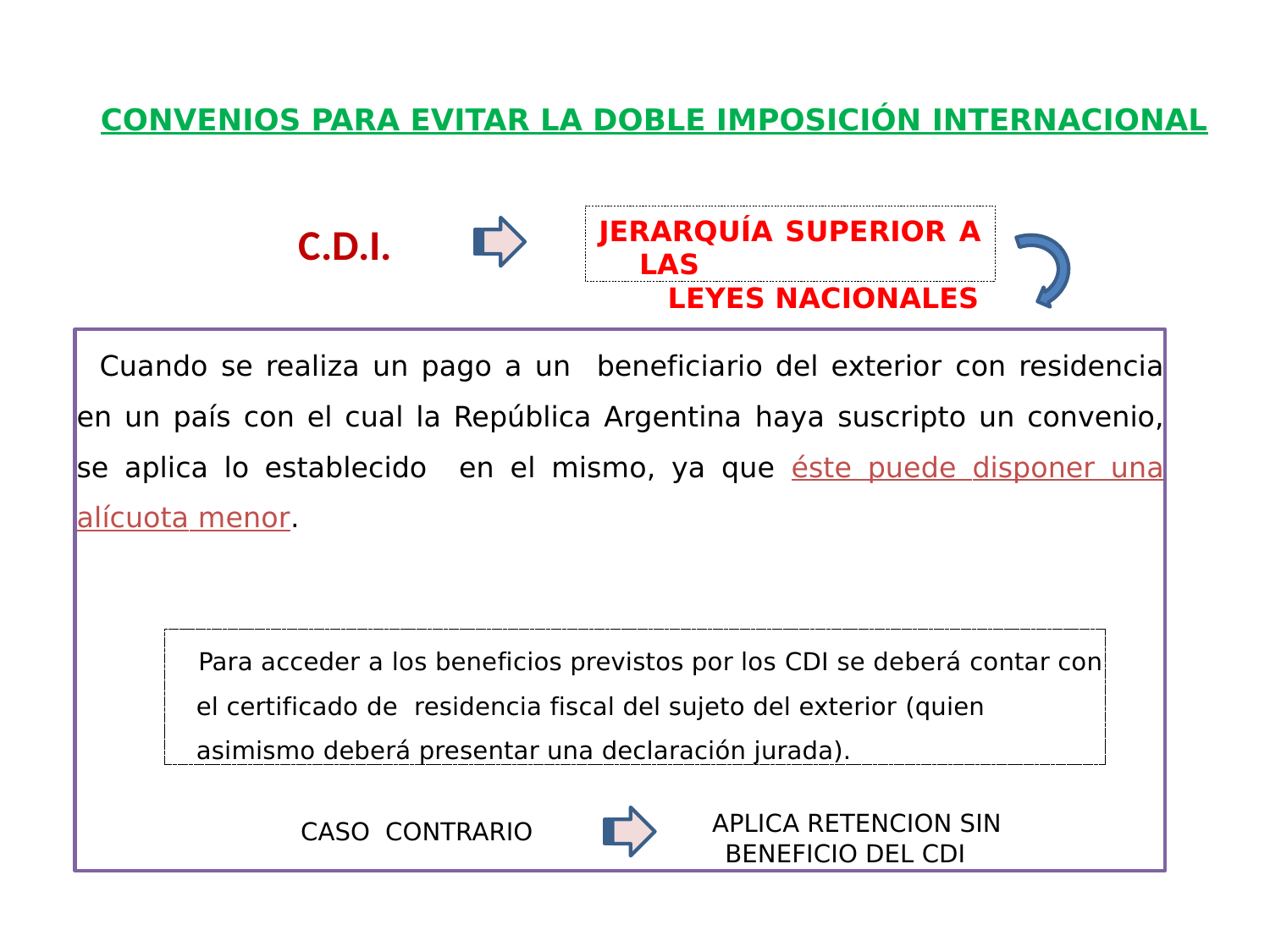

# CONVENIOS PARA EVITAR LA DOBLE IMPOSICIÓN INTERNACIONAL
jerarquía superior a las
       leyes nacionales
C.D.I.

Cuando se realiza un pago a un  beneficiario del exterior con residencia en un país con el cual la República Argentina haya suscripto un convenio, se aplica lo establecido  en el mismo, ya que éste puede disponer una alícuota menor.
RG (DGI) 3497 Y RG (AFIP) 2228:
    Para acceder a los beneficios previstos por los CDI se deberá contar con el certificado de  residencia fiscal del sujeto del exterior (quien asimismo deberá presentar una declaración jurada).
APLICA RETENCION SIN BENEFICIO DEL CDI

CASO CONTRARIO